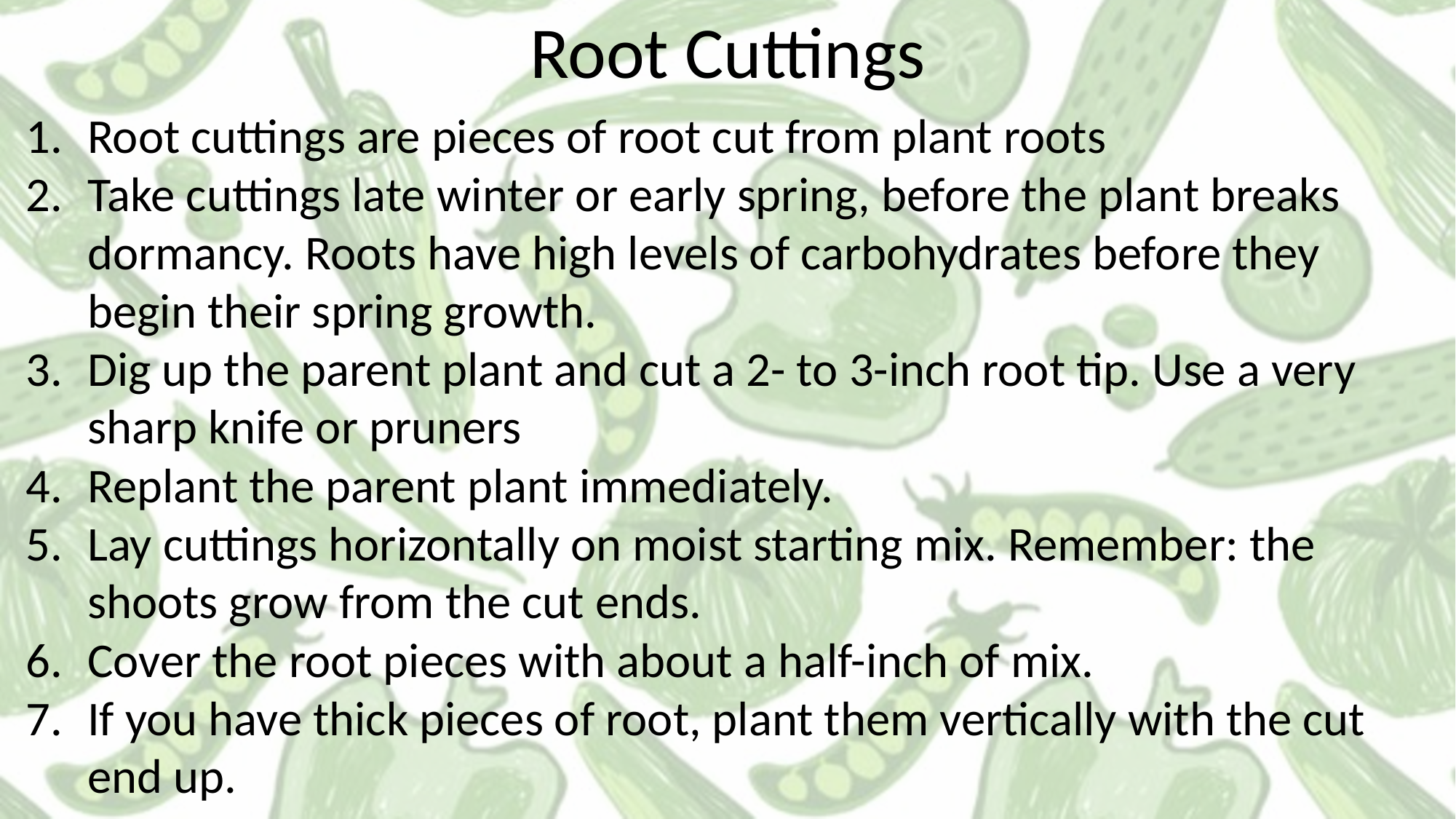

Root Cuttings
Root cuttings are pieces of root cut from plant roots
Take cuttings late winter or early spring, before the plant breaks dormancy. Roots have high levels of carbohydrates before they begin their spring growth.
Dig up the parent plant and cut a 2- to 3-inch root tip. Use a very sharp knife or pruners
Replant the parent plant immediately.
Lay cuttings horizontally on moist starting mix. Remember: the shoots grow from the cut ends.
Cover the root pieces with about a half-inch of mix.
If you have thick pieces of root, plant them vertically with the cut end up.